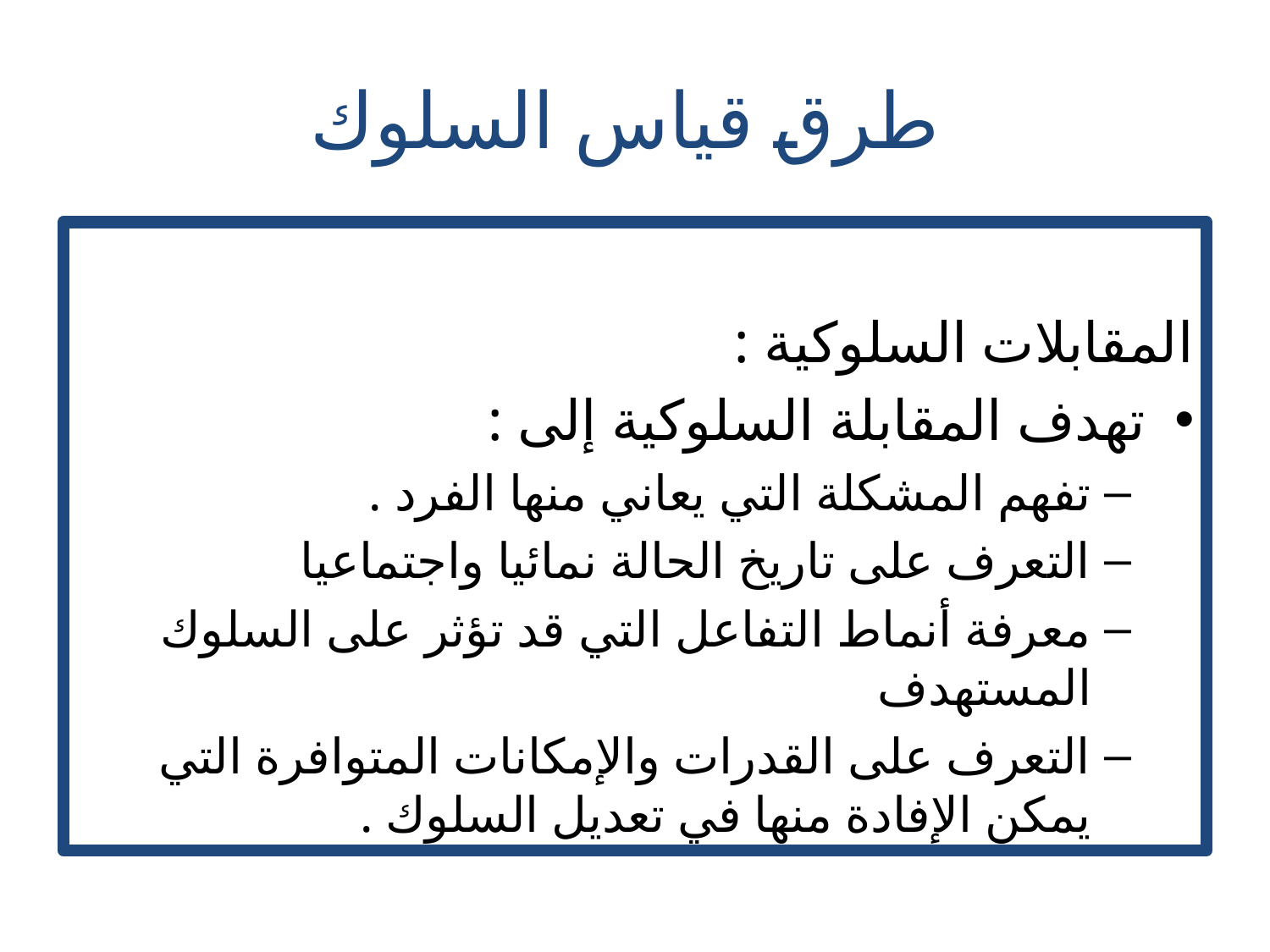

# طرق قياس السلوك

المقابلات السلوكية :
تهدف المقابلة السلوكية إلى :
تفهم المشكلة التي يعاني منها الفرد .
التعرف على تاريخ الحالة نمائيا واجتماعيا
معرفة أنماط التفاعل التي قد تؤثر على السلوك المستهدف
التعرف على القدرات والإمكانات المتوافرة التي يمكن الإفادة منها في تعديل السلوك .